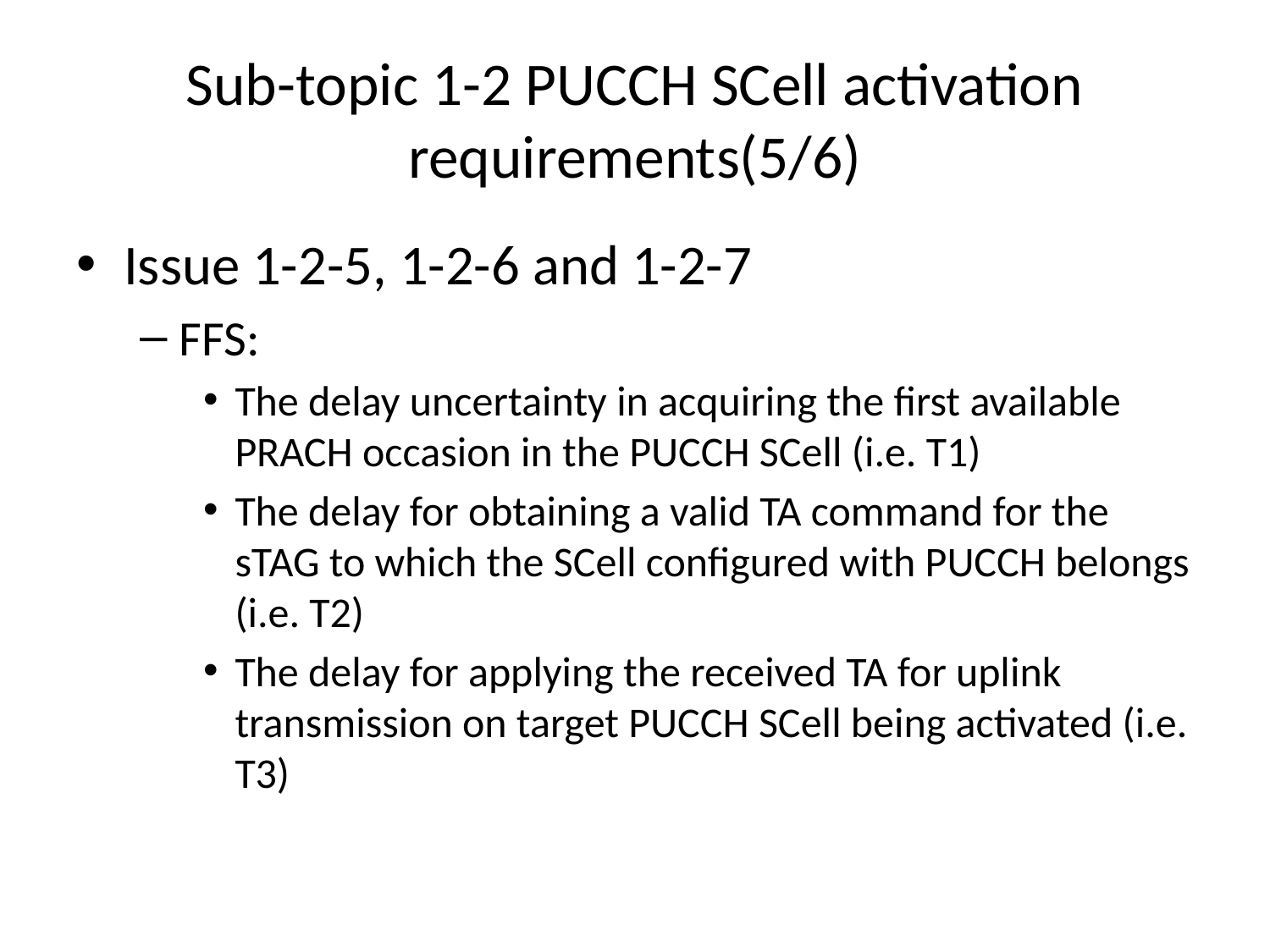

# Sub-topic 1-2 PUCCH SCell activation requirements(5/6)
Issue 1-2-5, 1-2-6 and 1-2-7
FFS:
The delay uncertainty in acquiring the first available PRACH occasion in the PUCCH SCell (i.e. T1)
The delay for obtaining a valid TA command for the sTAG to which the SCell configured with PUCCH belongs (i.e. T2)
The delay for applying the received TA for uplink transmission on target PUCCH SCell being activated (i.e. T3)